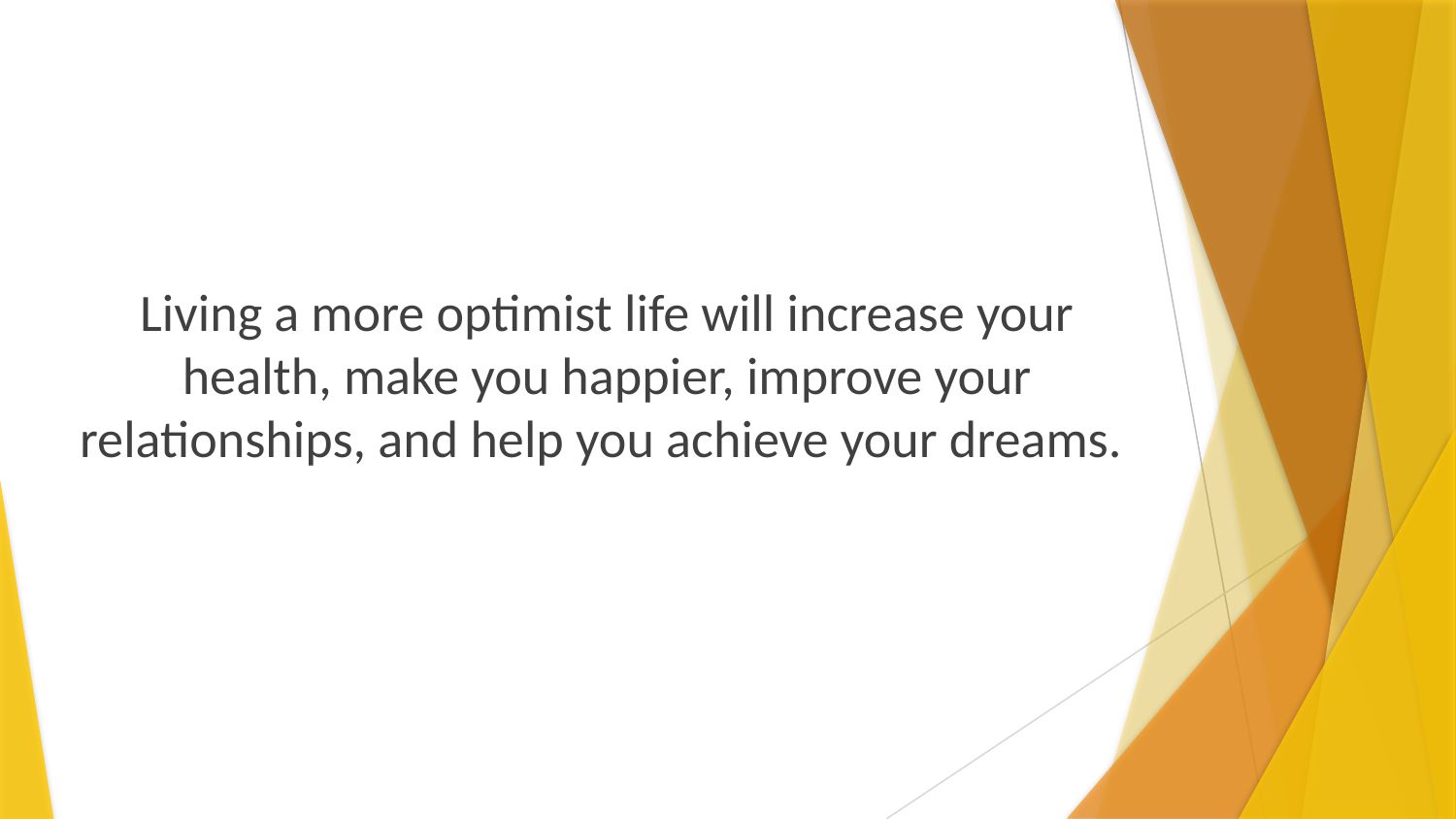

Living a more optimist life will increase your health, make you happier, improve your relationships, and help you achieve your dreams.